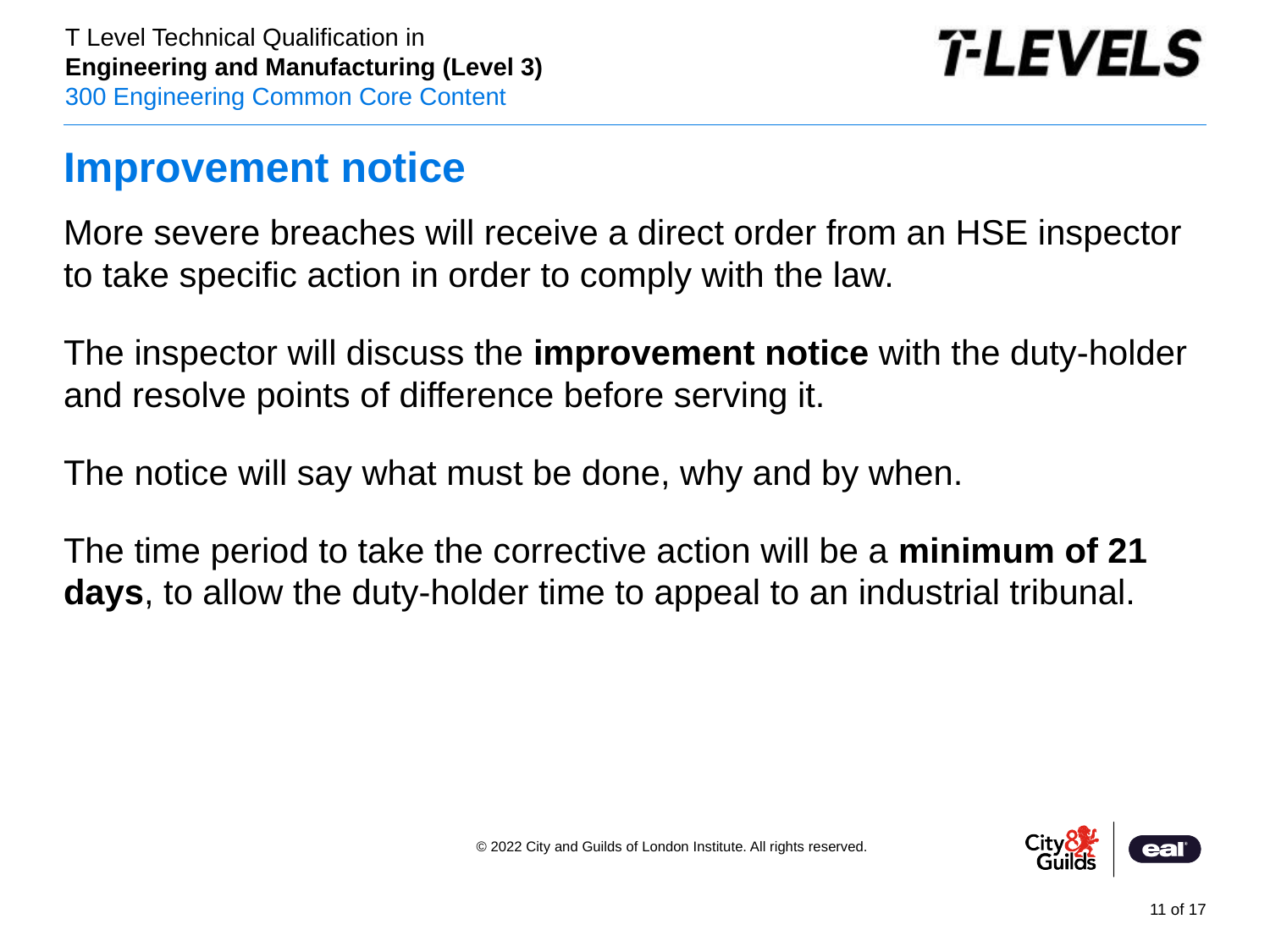

# Improvement notice
More severe breaches will receive a direct order from an HSE inspector to take specific action in order to comply with the law.
The inspector will discuss the improvement notice with the duty-holder and resolve points of difference before serving it.
The notice will say what must be done, why and by when.
The time period to take the corrective action will be a minimum of 21 days, to allow the duty-holder time to appeal to an industrial tribunal.